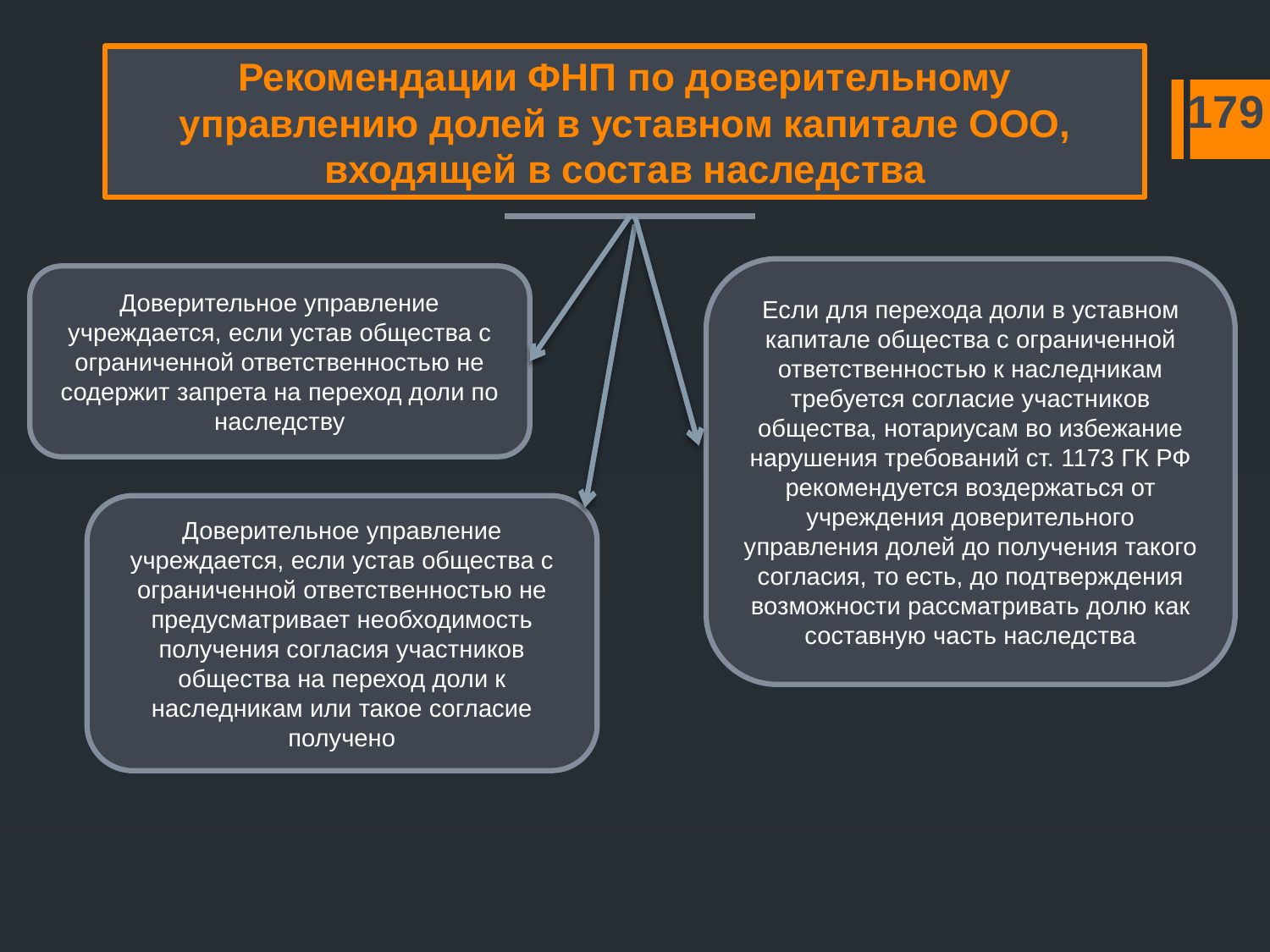

Рекомендации ФНП по доверительному управлению долей в уставном капитале ООО, входящей в состав наследства
179
Если для перехода доли в уставном капитале общества с ограниченной ответственностью к наследникам требуется согласие участников общества, нотариусам во избежание нарушения требований ст. 1173 ГК РФ рекомендуется воздержаться от учреждения доверительного управления долей до получения такого согласия, то есть, до подтверждения возможности рассматривать долю как составную часть наследства
Доверительное управление учреждается, если устав общества с ограниченной ответственностью не содержит запрета на переход доли по наследству
Доверительное управление учреждается, если устав общества с ограниченной ответственностью не предусматривает необходимость получения согласия участников общества на переход доли к наследникам или такое согласие получено